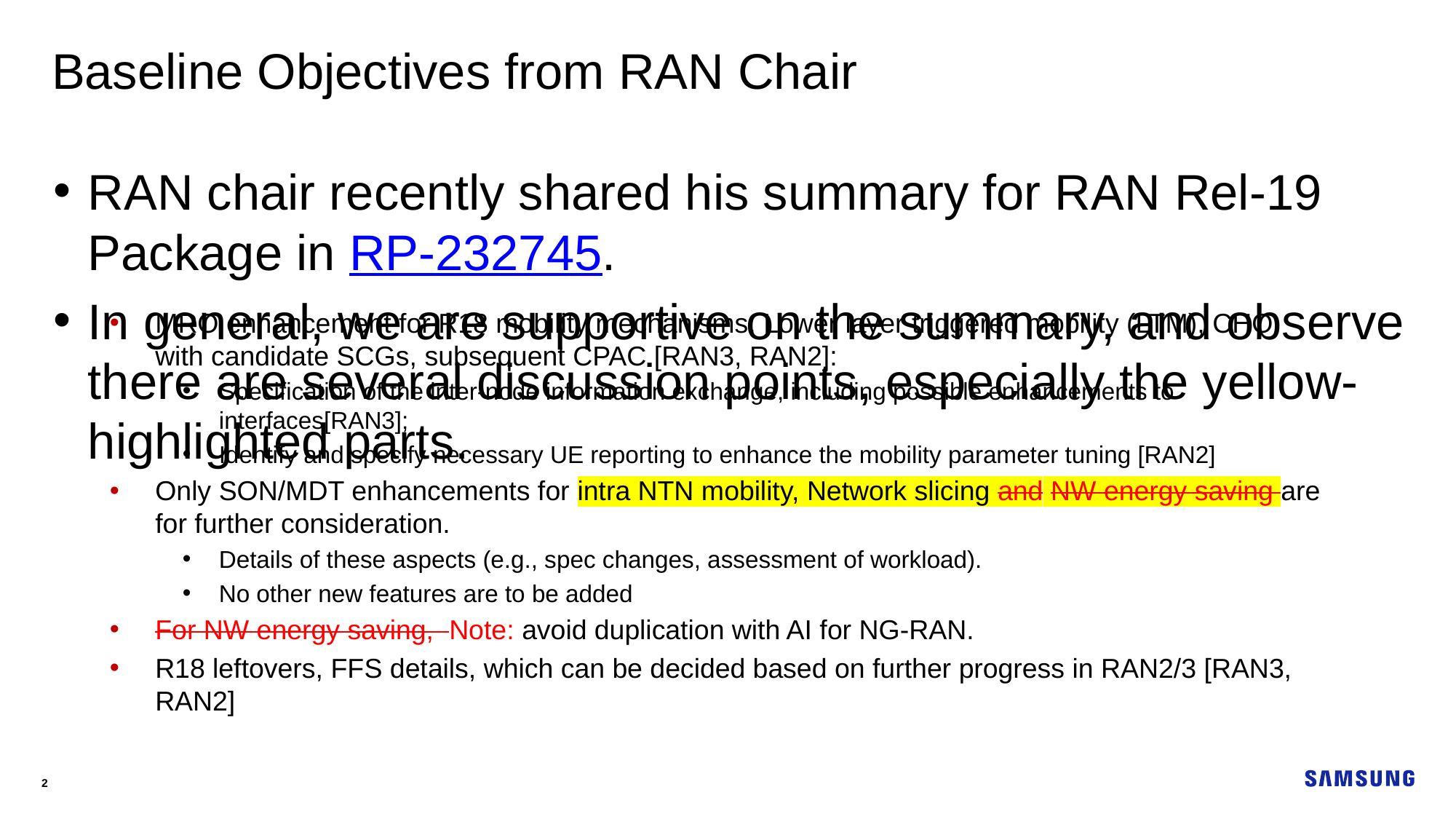

Baseline Objectives from RAN Chair
RAN chair recently shared his summary for RAN Rel-19 Package in RP-232745.
In general, we are supportive on the summary, and observe there are several discussion points, especially the yellow-highlighted parts.

MRO enhancement for R18 mobility mechanisms, Lower layer triggered mobility (LTM), CHO with candidate SCGs, subsequent CPAC [RAN3, RAN2]:
Specification of the inter-node information exchange, including possible enhancements to interfaces[RAN3];
Identify and specify necessary UE reporting to enhance the mobility parameter tuning [RAN2]
Only SON/MDT enhancements for intra NTN mobility, Network slicing and NW energy saving are for further consideration.
Details of these aspects (e.g., spec changes, assessment of workload).
No other new features are to be added
For NW energy saving,  Note: avoid duplication with AI for NG-RAN.
R18 leftovers, FFS details, which can be decided based on further progress in RAN2/3 [RAN3, RAN2]